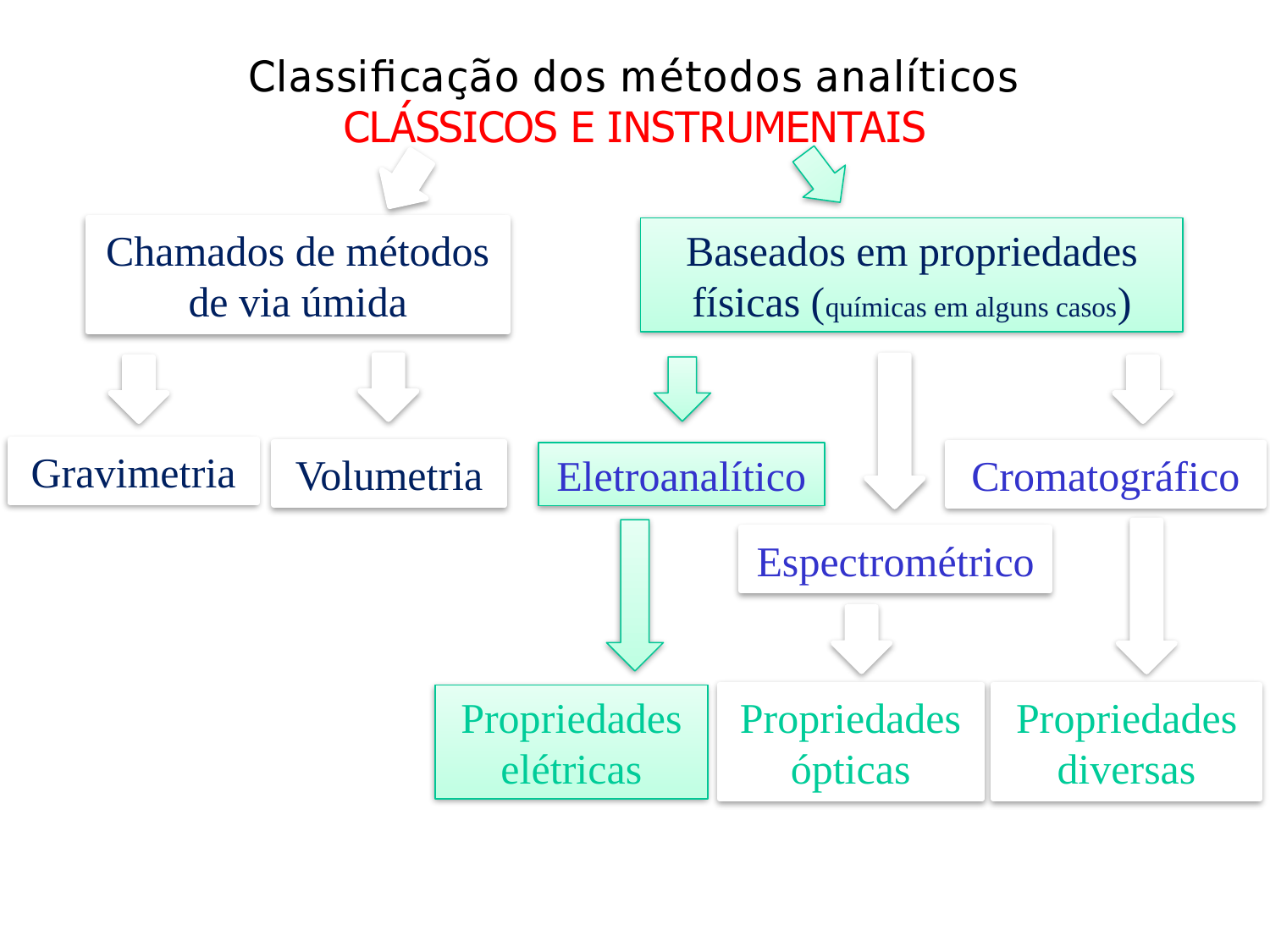

Classificação dos métodos analíticos
CLÁSSICOS E INSTRUMENTAIS

Chamados de métodos de via úmida
Baseados em propriedades físicas (químicas em alguns casos)

Eletroanalítico

Propriedades elétricas

Gravimetria
Volumetria
Cromatográfico

Espectrométrico

Propriedades ópticas
Propriedades diversas